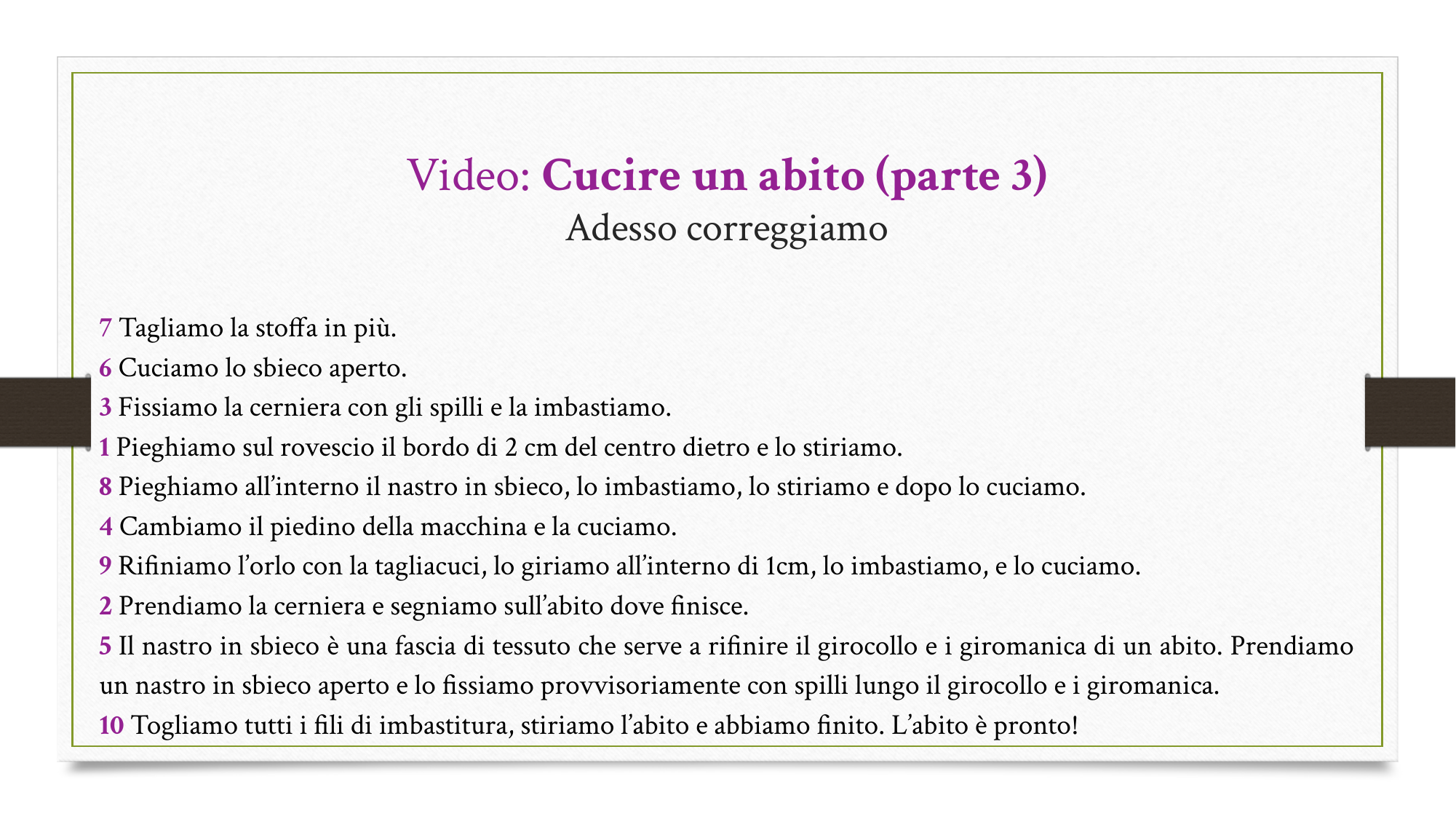

# Video: Cucire un abito (parte 3) Adesso correggiamo
7 Tagliamo la stoffa in più.
6 Cuciamo lo sbieco aperto.
3 Fissiamo la cerniera con gli spilli e la imbastiamo.
1 Pieghiamo sul rovescio il bordo di 2 cm del centro dietro e lo stiriamo.
8 Pieghiamo all’interno il nastro in sbieco, lo imbastiamo, lo stiriamo e dopo lo cuciamo.
4 Cambiamo il piedino della macchina e la cuciamo.
9 Rifiniamo l’orlo con la tagliacuci, lo giriamo all’interno di 1cm, lo imbastiamo, e lo cuciamo.
2 Prendiamo la cerniera e segniamo sull’abito dove finisce.
5 Il nastro in sbieco è una fascia di tessuto che serve a rifinire il girocollo e i giromanica di un abito. Prendiamo un nastro in sbieco aperto e lo fissiamo provvisoriamente con spilli lungo il girocollo e i giromanica.
10 Togliamo tutti i fili di imbastitura, stiriamo l’abito e abbiamo finito. L’abito è pronto!